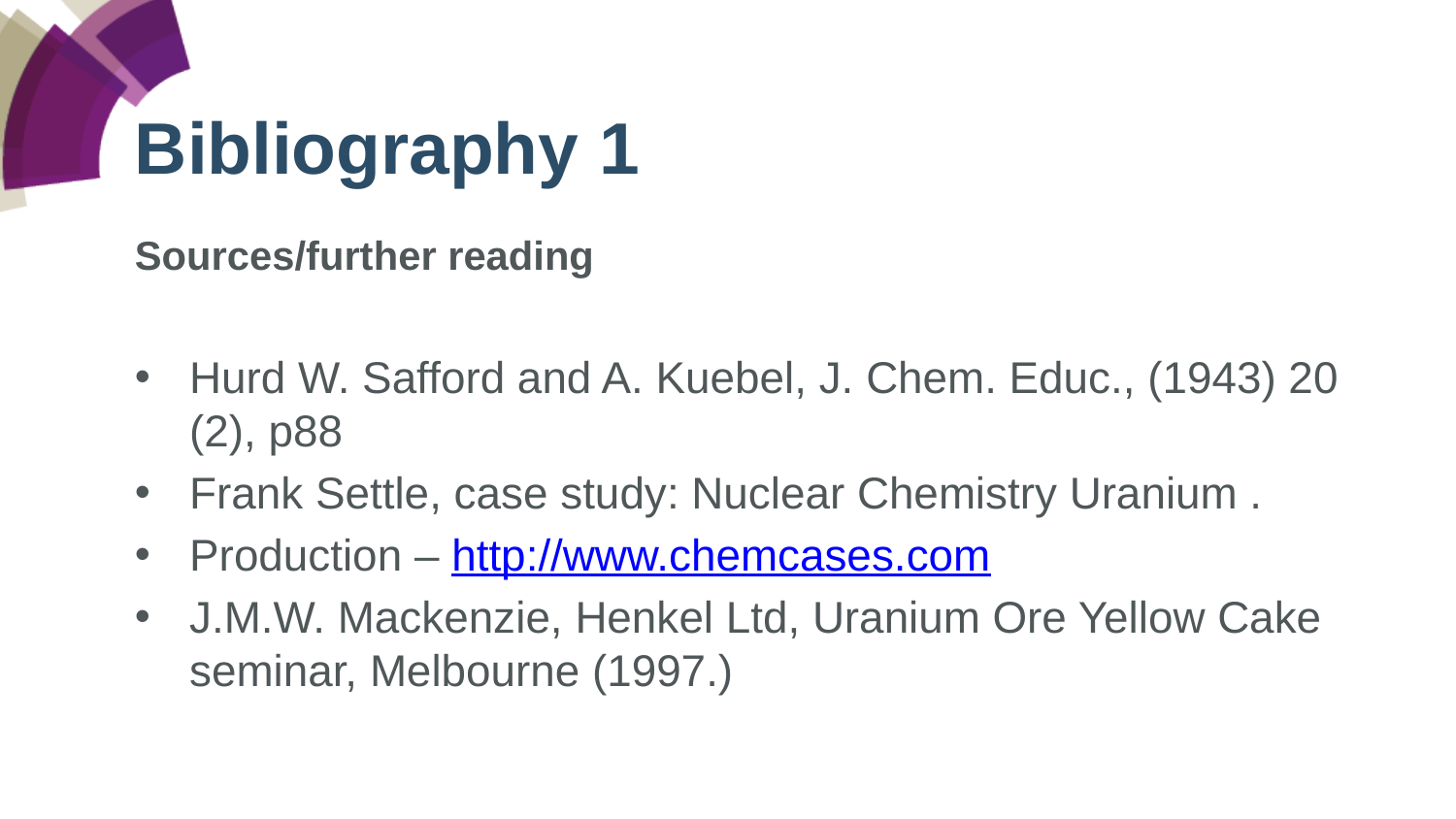

# Bibliography 1
Sources/further reading

Hurd W. Safford and A. Kuebel, J. Chem. Educ., (1943) 20 (2), p88
Frank Settle, case study: Nuclear Chemistry Uranium .
Production – http://www.chemcases.com
J.M.W. Mackenzie, Henkel Ltd, Uranium Ore Yellow Cake seminar, Melbourne (1997.)